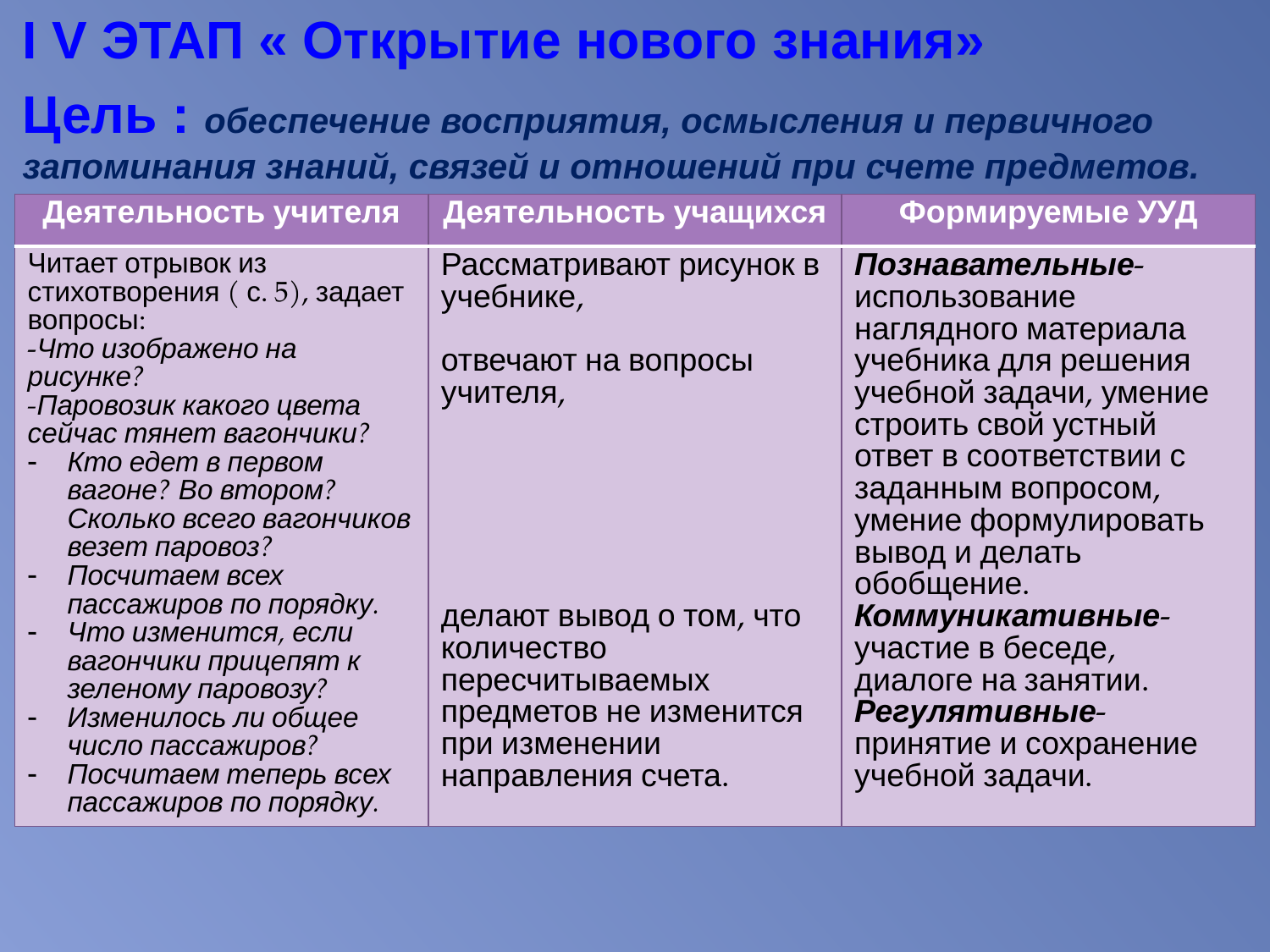

I V ЭТАП « Открытие нового знания»
Цель : обеспечение восприятия, осмысления и первичного запоминания знаний, связей и отношений при счете предметов.

| Деятельность учителя | Деятельность учащихся | Формируемые УУД |
| --- | --- | --- |
| Читает отрывок из стихотворения ( с. 5), задает вопросы: -Что изображено на рисунке? -Паровозик какого цвета сейчас тянет вагончики? Кто едет в первом вагоне? Во втором? Сколько всего вагончиков везет паровоз? Посчитаем всех пассажиров по порядку. Что изменится, если вагончики прицепят к зеленому паровозу? Изменилось ли общее число пассажиров? Посчитаем теперь всех пассажиров по порядку. | Рассматривают рисунок в учебнике, отвечают на вопросы учителя, делают вывод о том, что количество пересчитываемых предметов не изменится при изменении направления счета. | Познавательные- использование наглядного материала учебника для решения учебной задачи, умение строить свой устный ответ в соответствии с заданным вопросом, умение формулировать вывод и делать обобщение. Коммуникативные- участие в беседе, диалоге на занятии. Регулятивные- принятие и сохранение учебной задачи. |